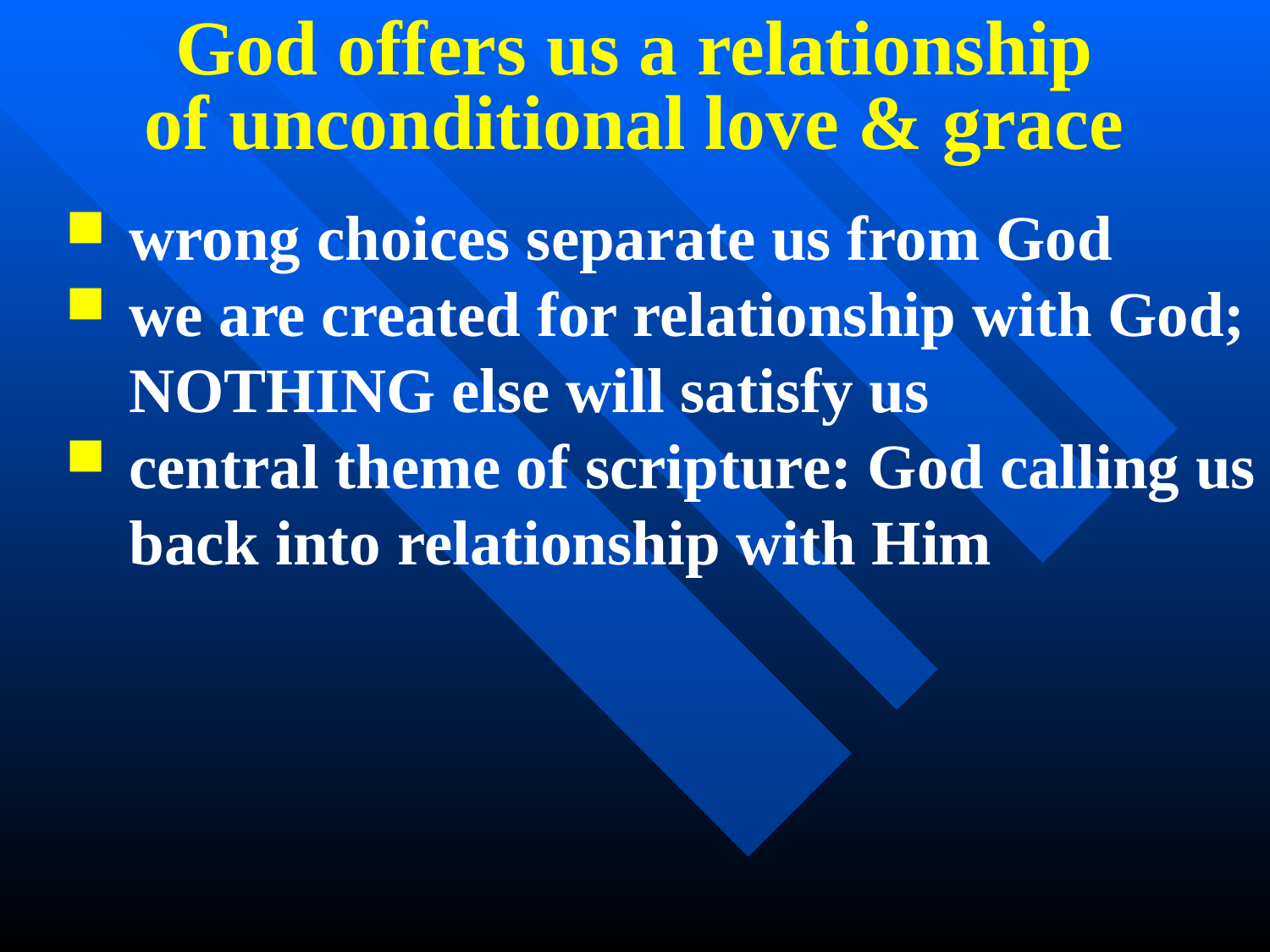

God offers us a relationship
of unconditional love & grace
wrong choices separate us from God
we are created for relationship with God; NOTHING else will satisfy us
central theme of scripture: God calling us back into relationship with Him